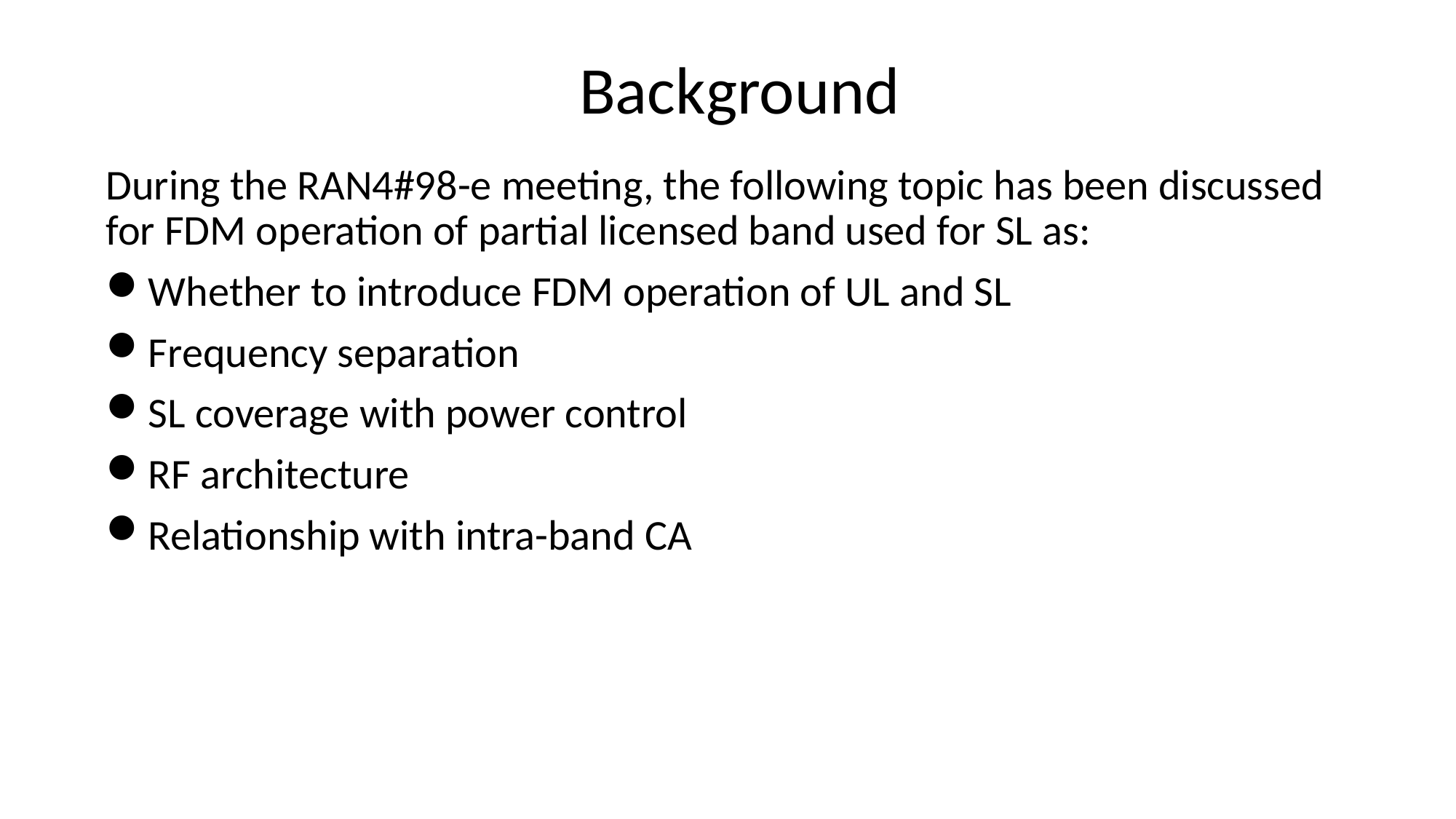

# Background
During the RAN4#98-e meeting, the following topic has been discussed for FDM operation of partial licensed band used for SL as:
Whether to introduce FDM operation of UL and SL
Frequency separation
SL coverage with power control
RF architecture
Relationship with intra-band CA